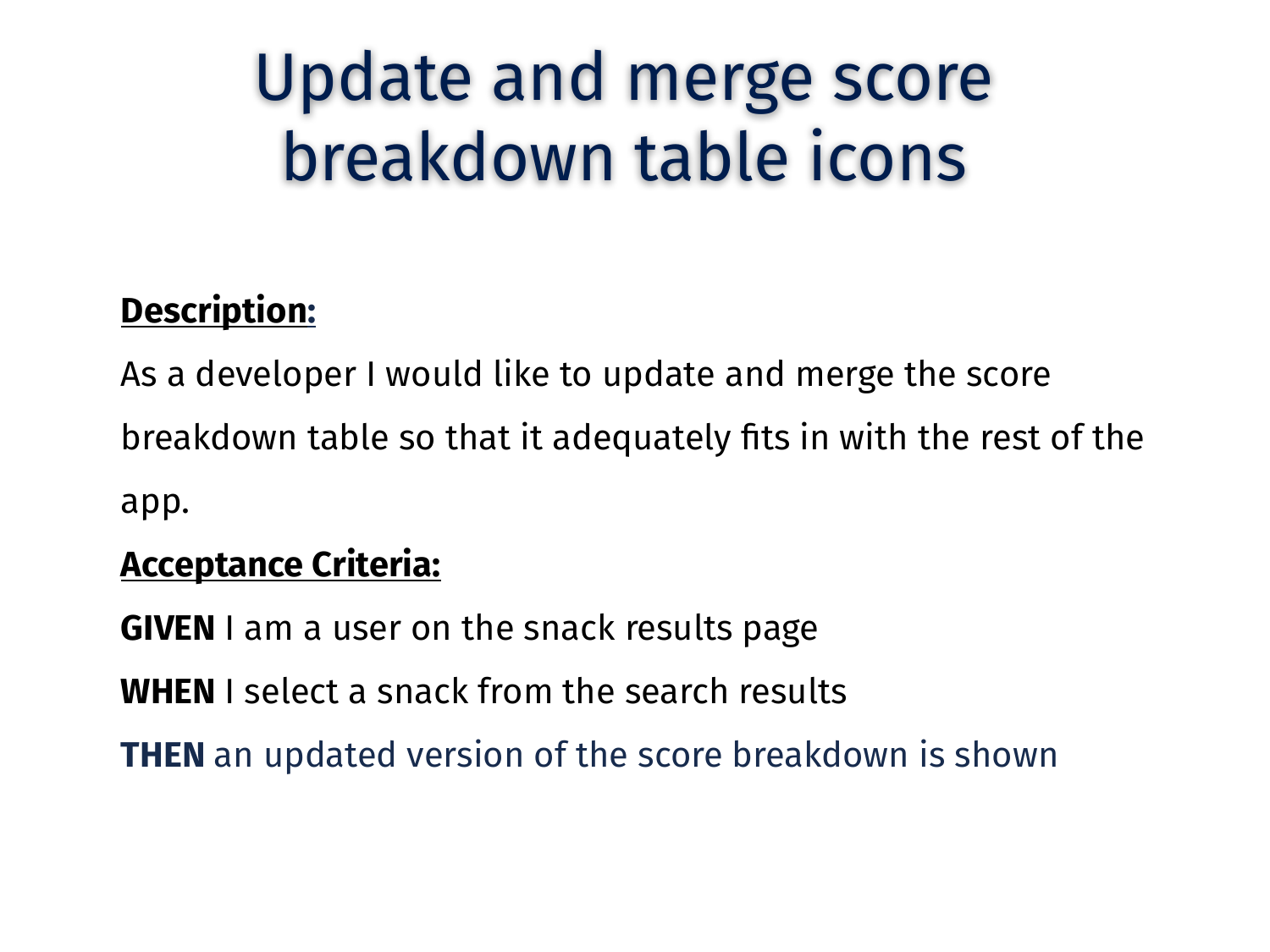

# Update and merge score breakdown table icons
Description:
As a developer I would like to update and merge the score breakdown table so that it adequately fits in with the rest of the app.
Acceptance Criteria:
GIVEN I am a user on the snack results page
WHEN I select a snack from the search results
THEN an updated version of the score breakdown is shown